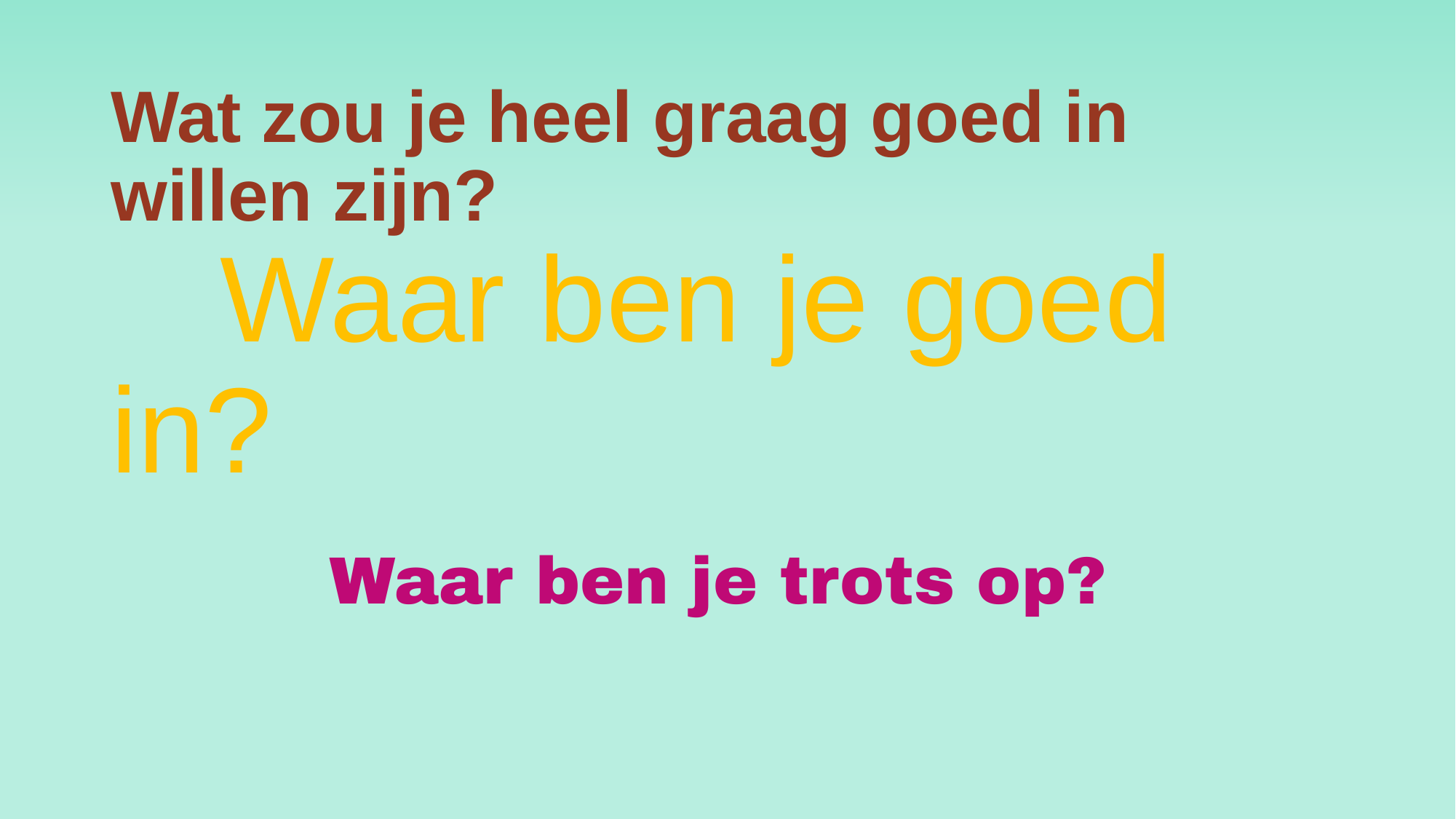

# Wat zou je heel graag goed in willen zijn? Waar ben je goed in? Waar ben je trots op?